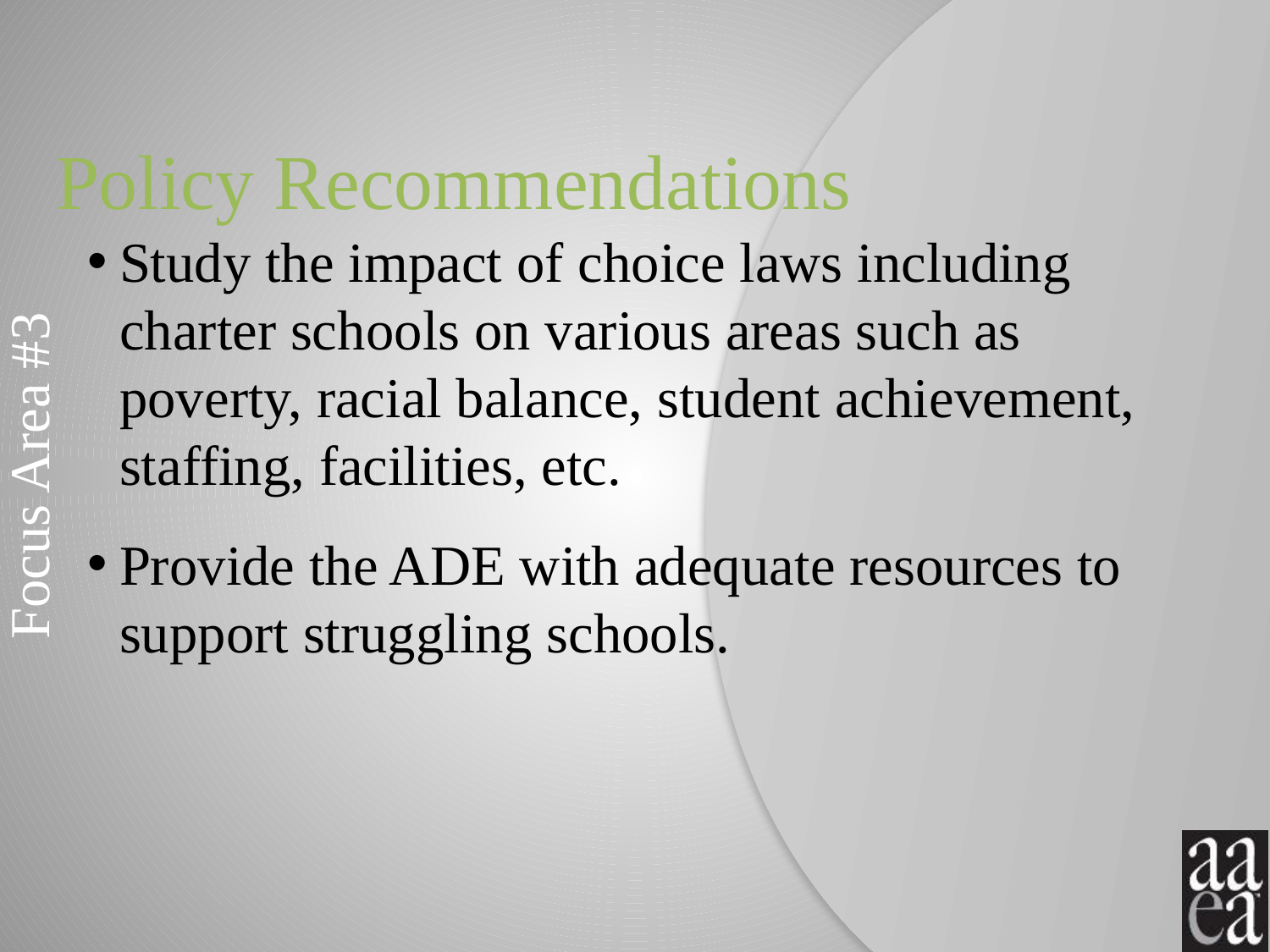

# Policy Recommendations
Study the impact of choice laws including charter schools on various areas such as poverty, racial balance, student achievement, staffing, facilities, etc.
Provide the ADE with adequate resources to support struggling schools.
Focus Area #3